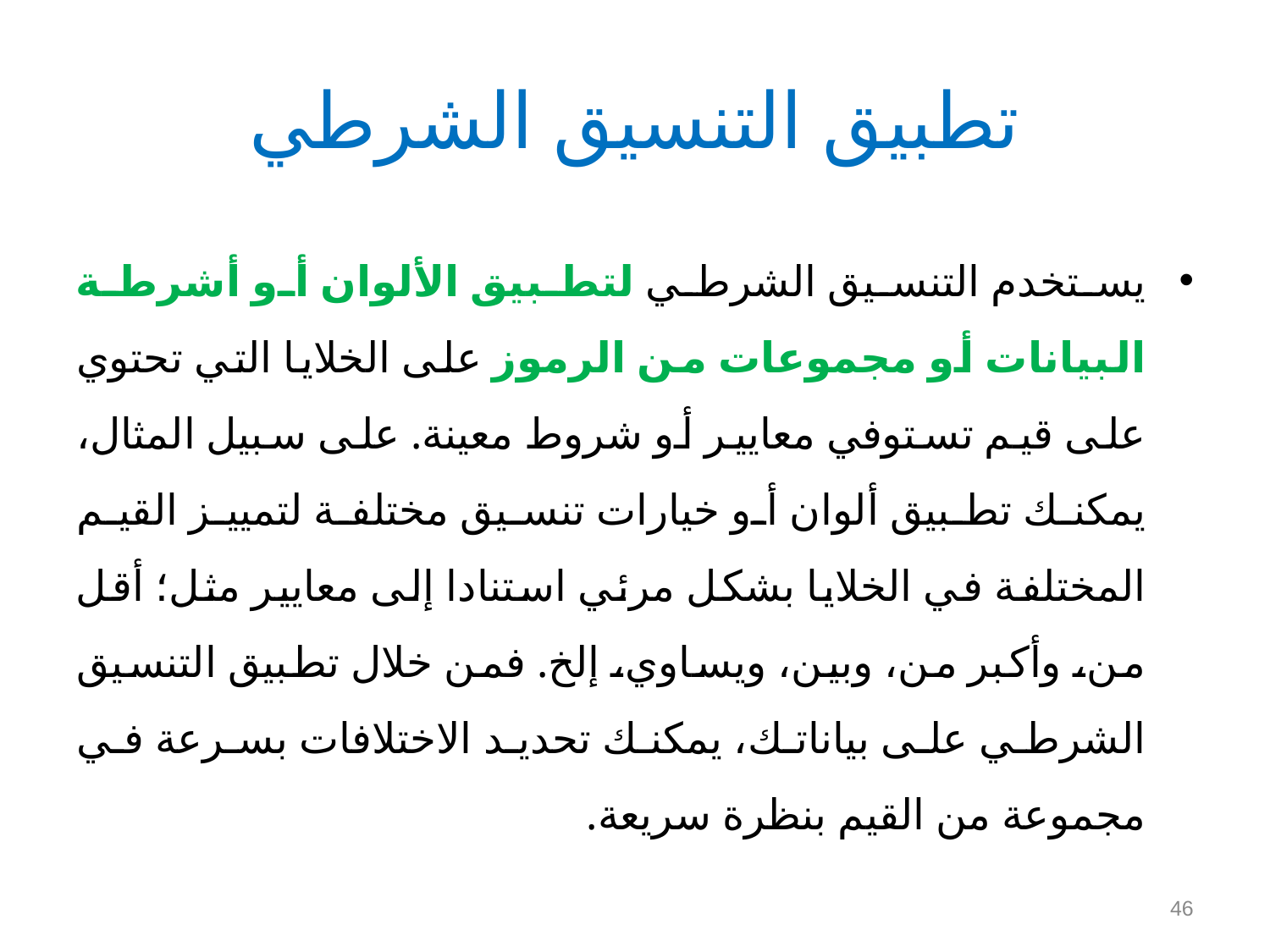

# تطبيق التنسيق الشرطي
يستخدم التنسيق الشرطي لتطبيق الألوان أو أشرطة البيانات أو مجموعات من الرموز على الخلايا التي تحتوي على قيم تستوفي معايير أو شروط معينة. على سبيل المثال، يمكنك تطبيق ألوان أو خيارات تنسيق مختلفة لتمييز القيم المختلفة في الخلايا بشكل مرئي استنادا إلى معايير مثل؛ أقل من، وأكبر من، وبين، ويساوي، إلخ. فمن خلال تطبيق التنسيق الشرطي على بياناتك، يمكنك تحديد الاختلافات بسرعة في مجموعة من القيم بنظرة سريعة.
46